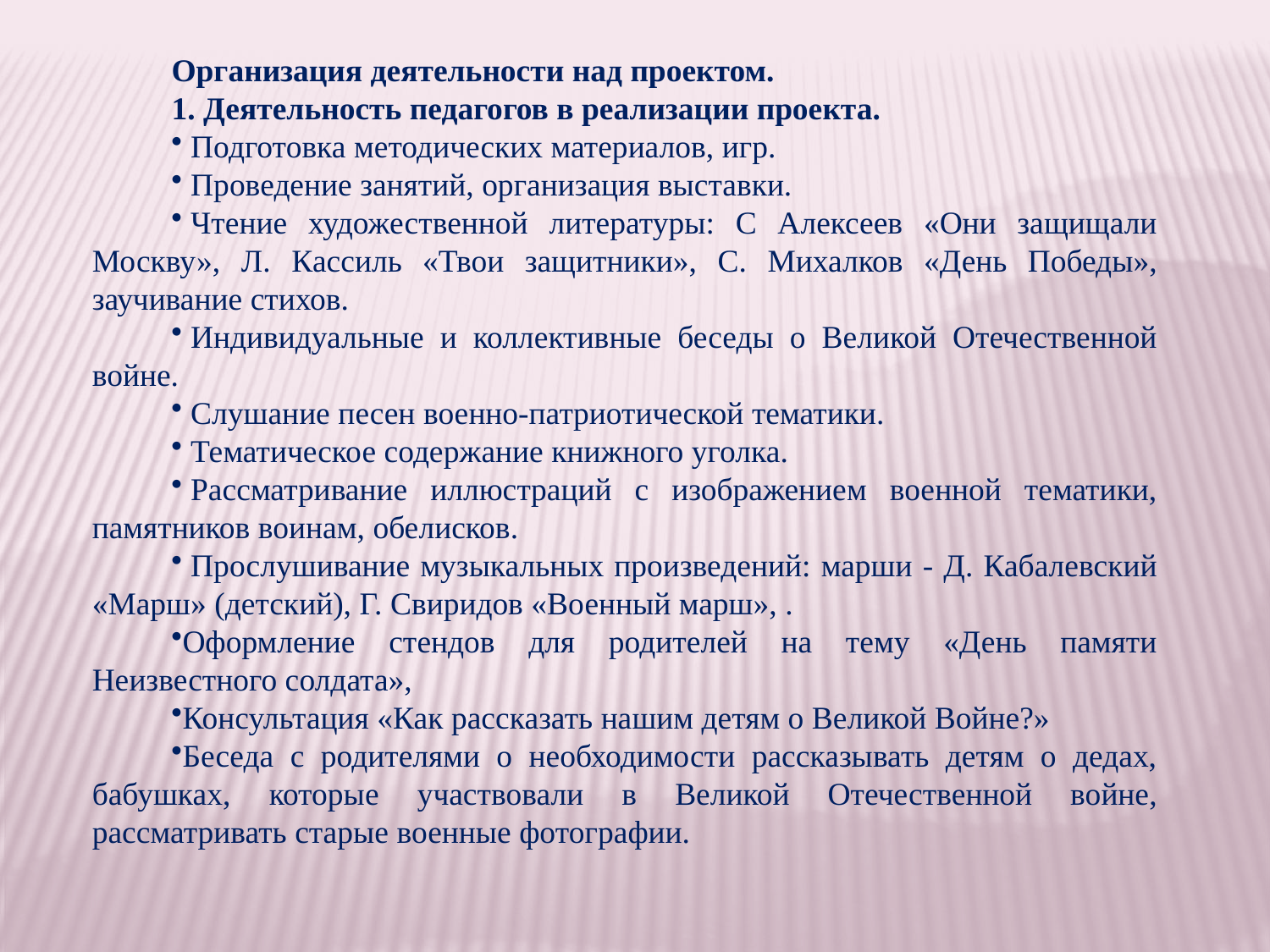

Организация деятельности над проектом.
1. Деятельность педагогов в реализации проекта.
 Подготовка методических материалов, игр.
 Проведение занятий, организация выставки.
 Чтение художественной литературы: С Алексеев «Они защищали Москву», Л. Кассиль «Твои защитники», С. Михалков «День Победы», заучивание стихов.
 Индивидуальные и коллективные беседы о Великой Отечественной войне.
 Слушание песен военно-патриотической тематики.
 Тематическое содержание книжного уголка.
 Рассматривание иллюстраций с изображением военной тематики, памятников воинам, обелисков.
 Прослушивание музыкальных произведений: марши - Д. Кабалевский «Марш» (детский), Г. Свиридов «Военный марш», .
Оформление стендов для родителей на тему «День памяти Неизвестного солдата»,
Консультация «Как рассказать нашим детям о Великой Войне?»
Беседа с родителями о необходимости рассказывать детям о дедах, бабушках, которые участвовали в Великой Отечественной войне, рассматривать старые военные фотографии.